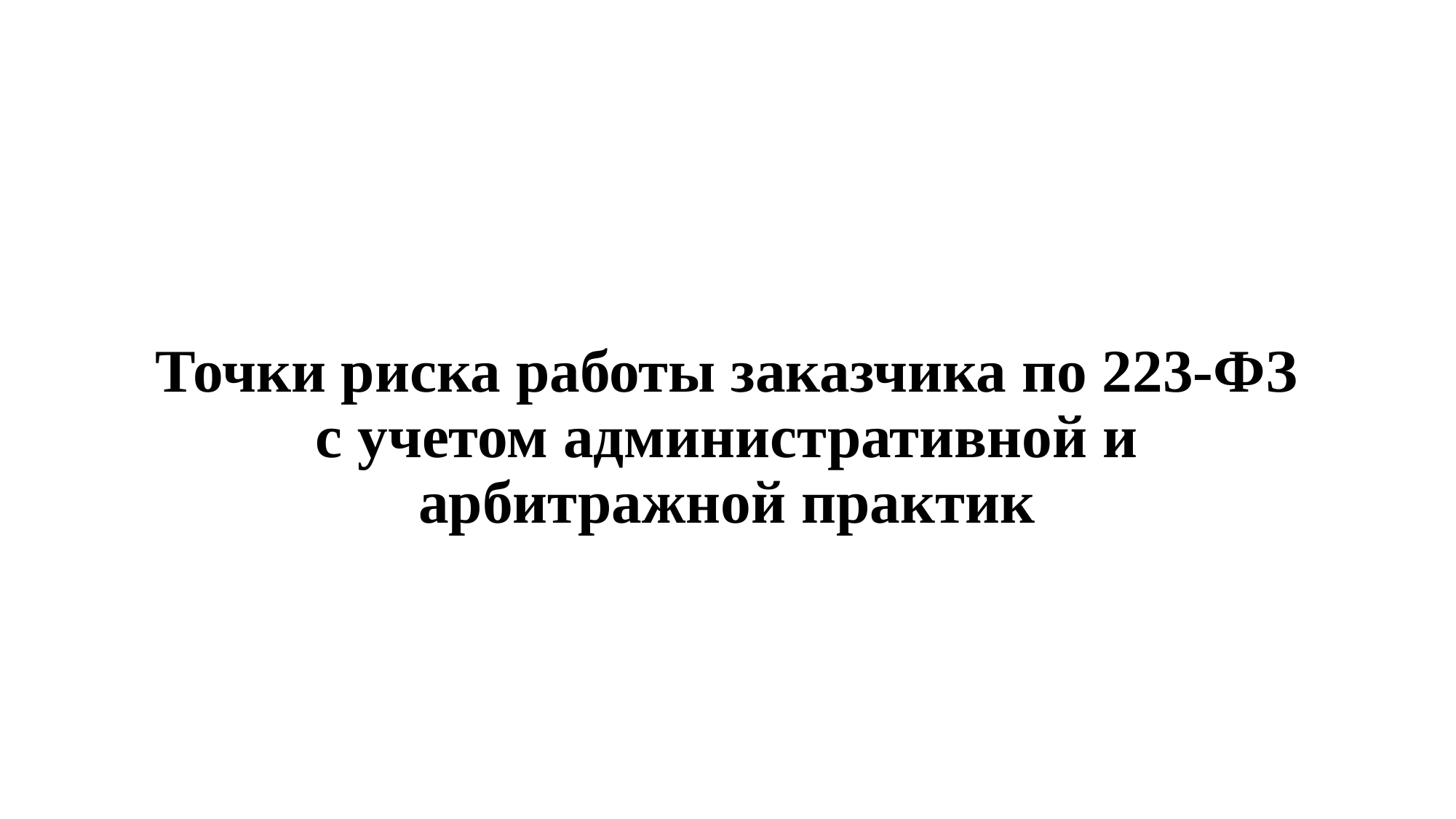

# Точки риска работы заказчика по 223-ФЗ с учетом административной и арбитражной практик